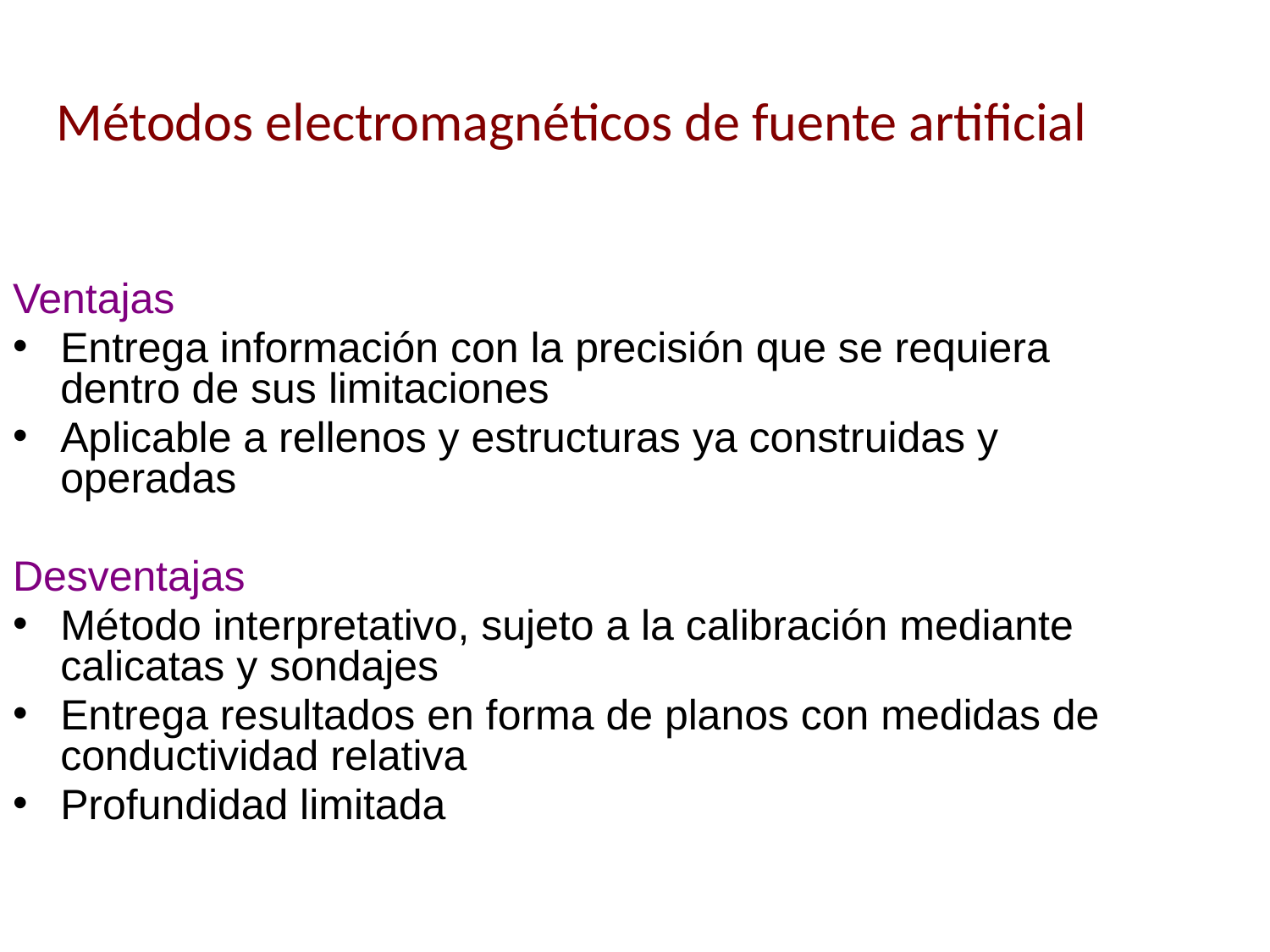

Métodos electromagnéticos de fuente artificial
Ventajas
Entrega información con la precisión que se requiera dentro de sus limitaciones
Aplicable a rellenos y estructuras ya construidas y operadas

Desventajas
Método interpretativo, sujeto a la calibración mediante calicatas y sondajes
Entrega resultados en forma de planos con medidas de conductividad relativa
Profundidad limitada